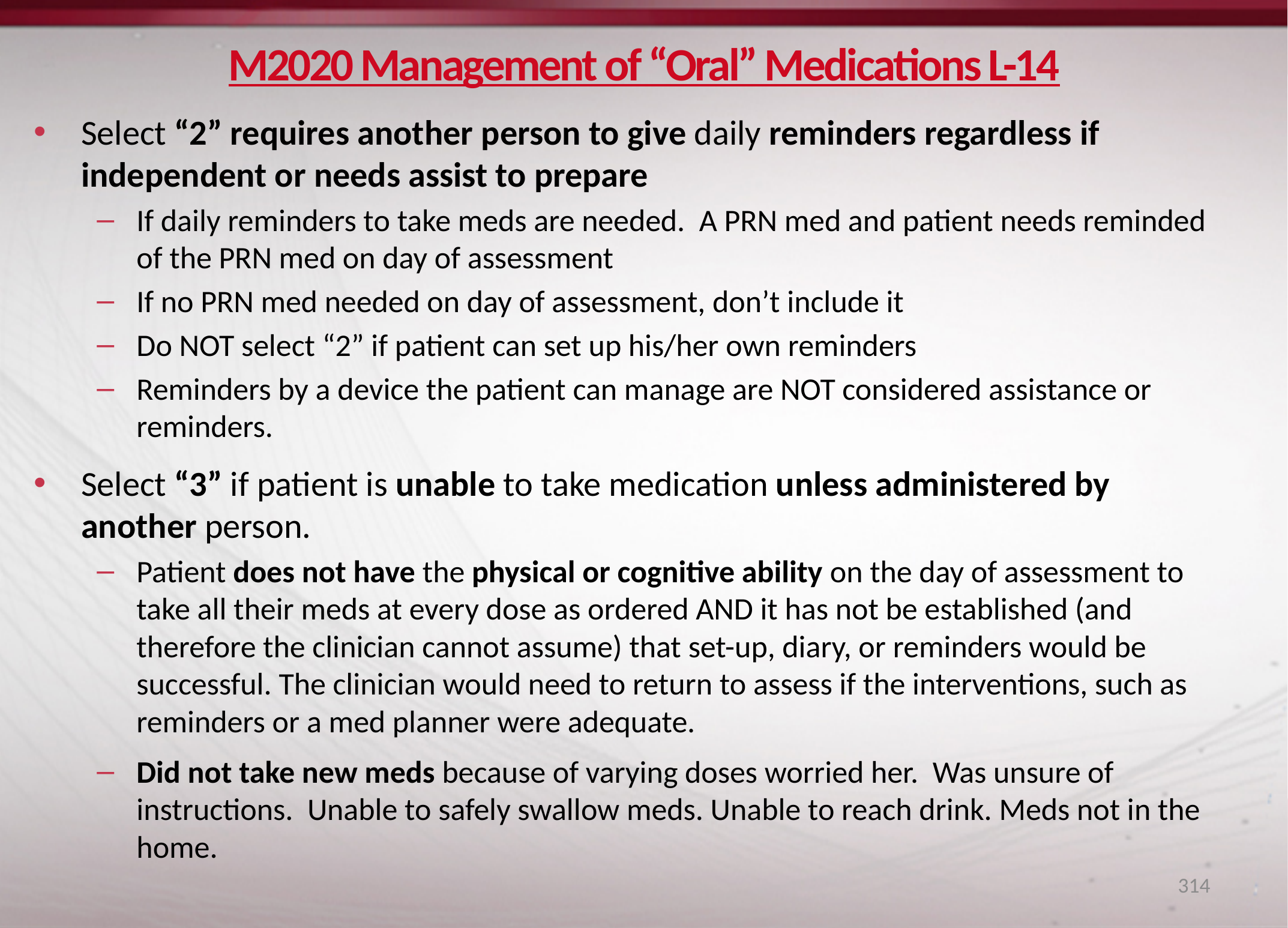

# M2020 Management of “Oral” Medications L-14
Select “2” requires another person to give daily reminders regardless if independent or needs assist to prepare
If daily reminders to take meds are needed.  A PRN med and patient needs reminded of the PRN med on day of assessment
If no PRN med needed on day of assessment, don’t include it
Do NOT select “2” if patient can set up his/her own reminders
Reminders by a device the patient can manage are NOT considered assistance or reminders.

Select “3” if patient is unable to take medication unless administered by another person.
Patient does not have the physical or cognitive ability on the day of assessment to take all their meds at every dose as ordered AND it has not be established (and therefore the clinician cannot assume) that set-up, diary, or reminders would be successful. The clinician would need to return to assess if the interventions, such as reminders or a med planner were adequate.

Did not take new meds because of varying doses worried her.  Was unsure of instructions.  Unable to safely swallow meds. Unable to reach drink. Meds not in the home.

314